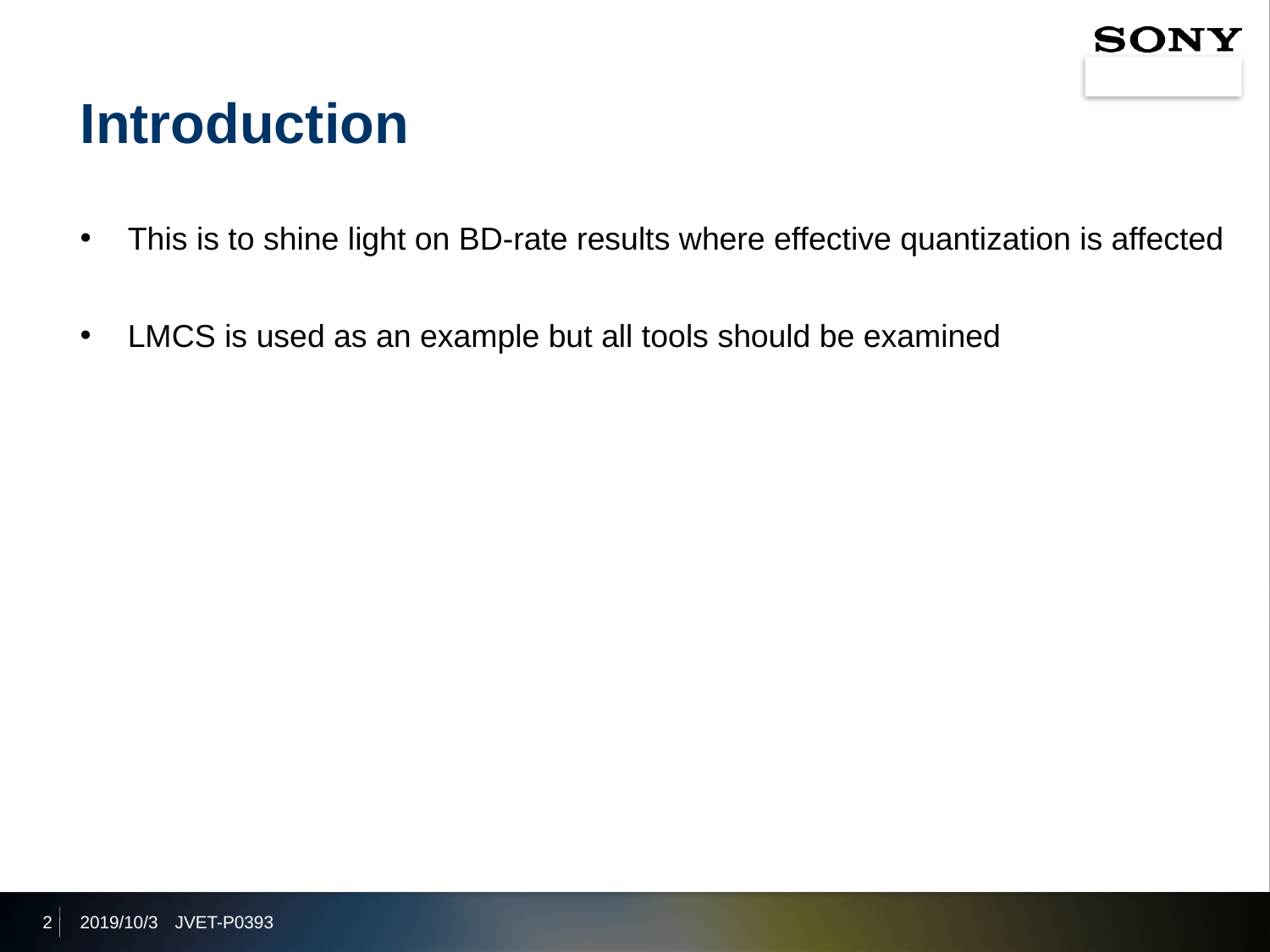

# Introduction

This is to shine light on BD-rate results where effective quantization is affected

LMCS is used as an example but all tools should be examined

2
2019/10/3
JVET-P0393